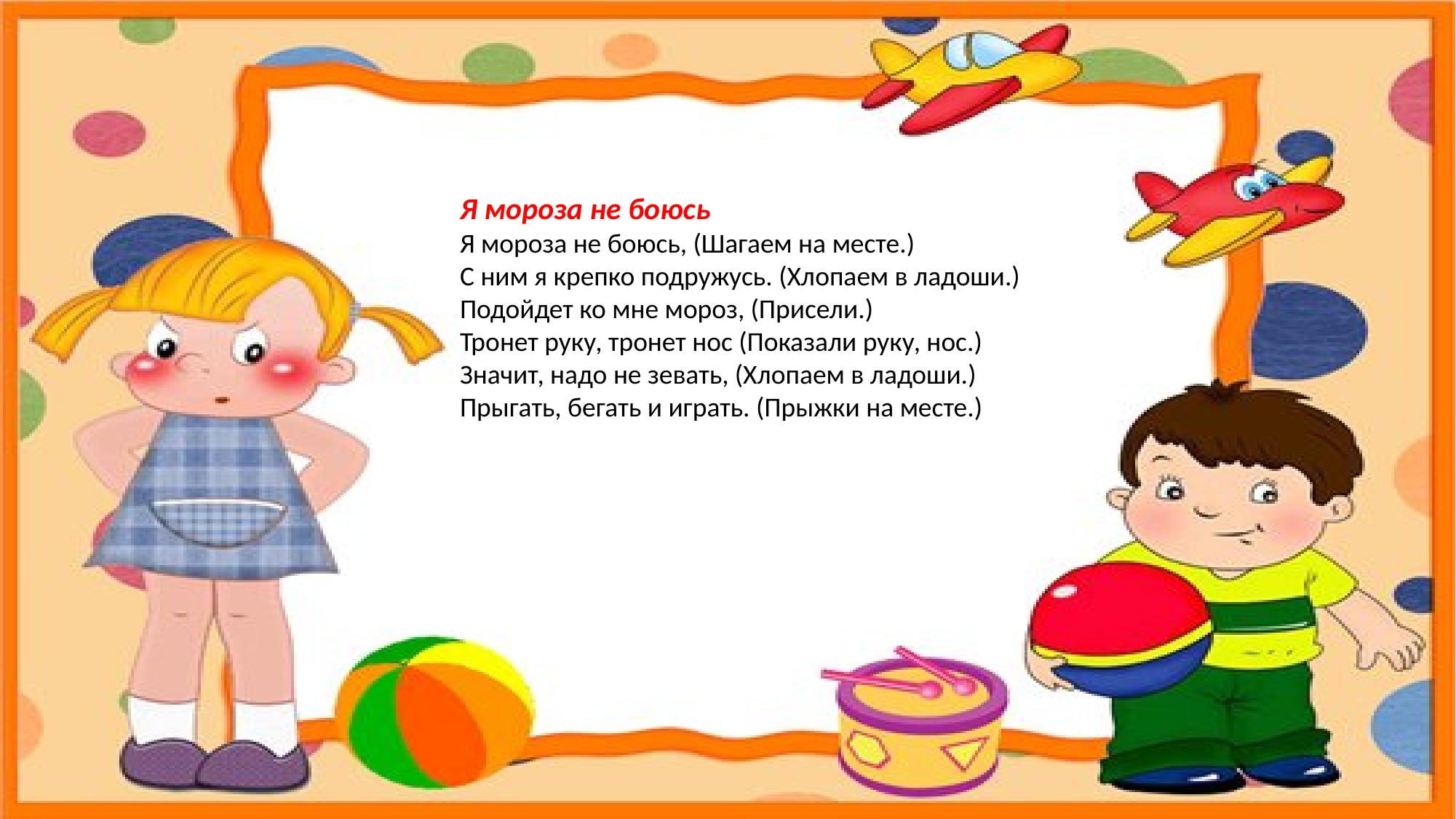

Я мороза не боюсь 
Я мороза не боюсь, (Шагаем на месте.) 
С ним я крепко подружусь. (Хлопаем в ладоши.) 
Подойдет ко мне мороз, (Присели.) 
Тронет руку, тронет нос (Показали руку, нос.) 
Значит, надо не зевать, (Хлопаем в ладоши.) 
Прыгать, бегать и играть. (Прыжки на месте.)